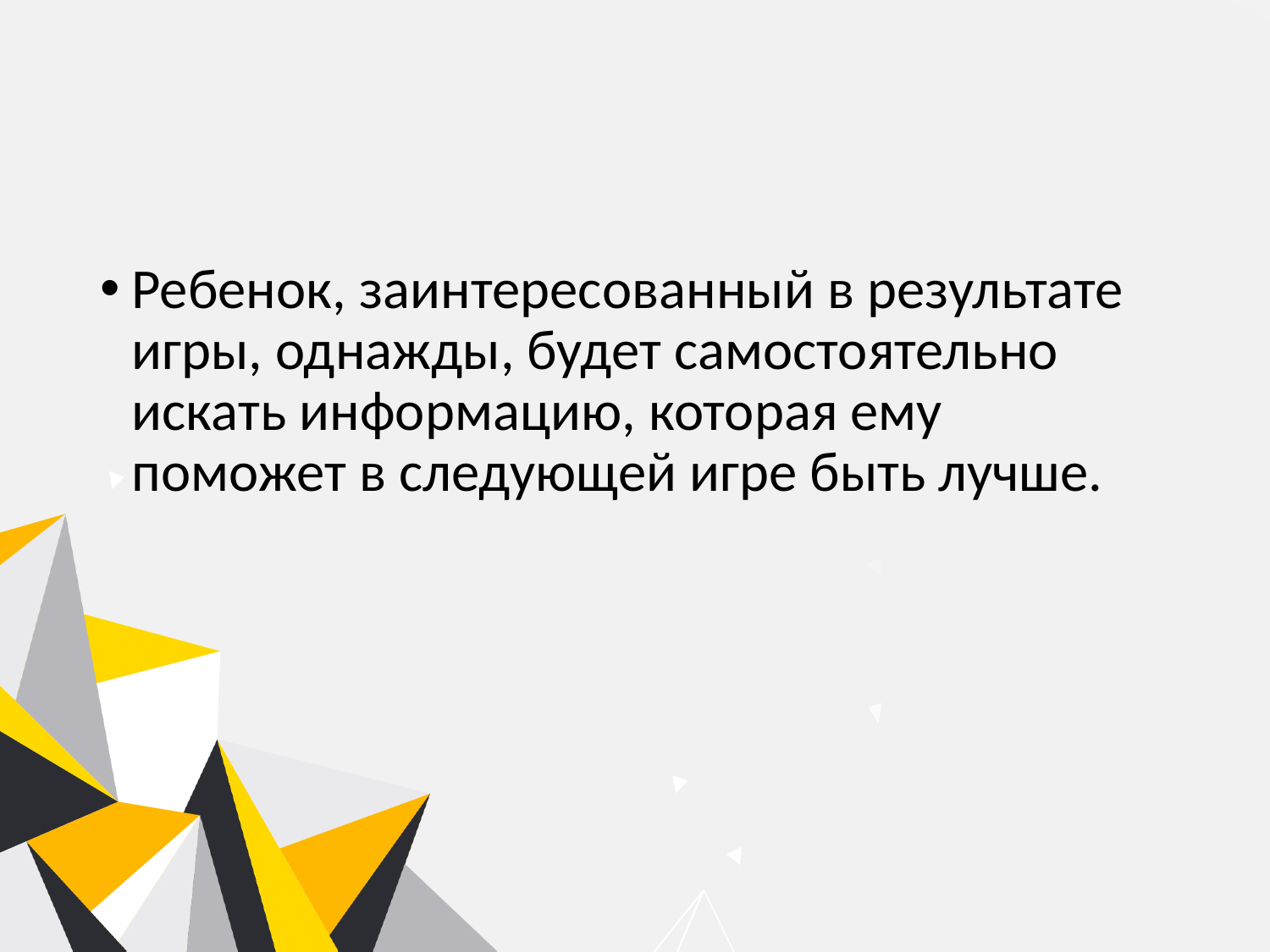

#
Ребенок, заинтересованный в результате игры, однажды, будет самостоятельно искать информацию, которая ему поможет в следующей игре быть лучше.